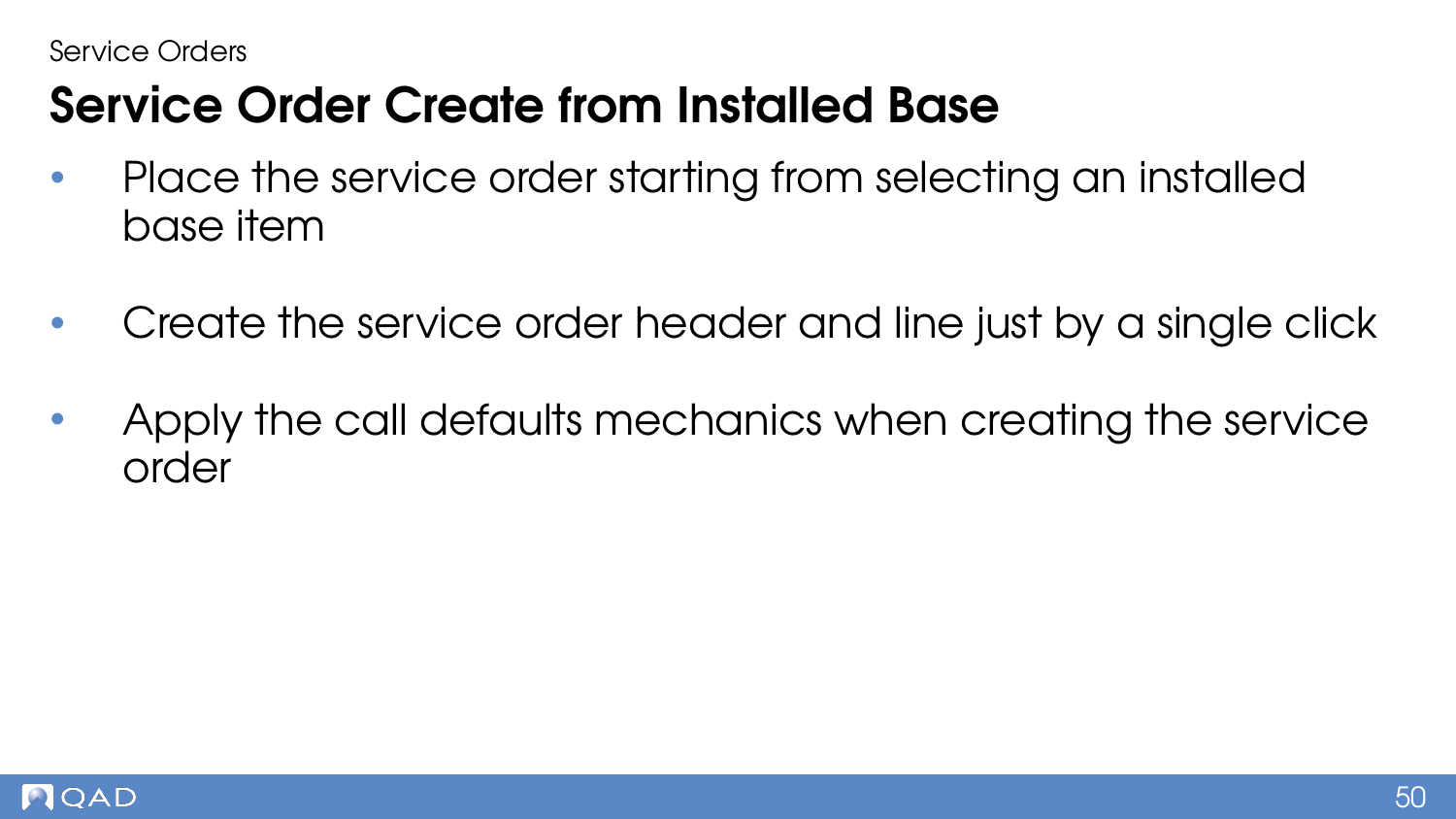

Service Orders
# Service Order Create from Installed Base
Place the service order starting from selecting an installed base item

Create the service order header and line just by a single click

Apply the call defaults mechanics when creating the service order

50